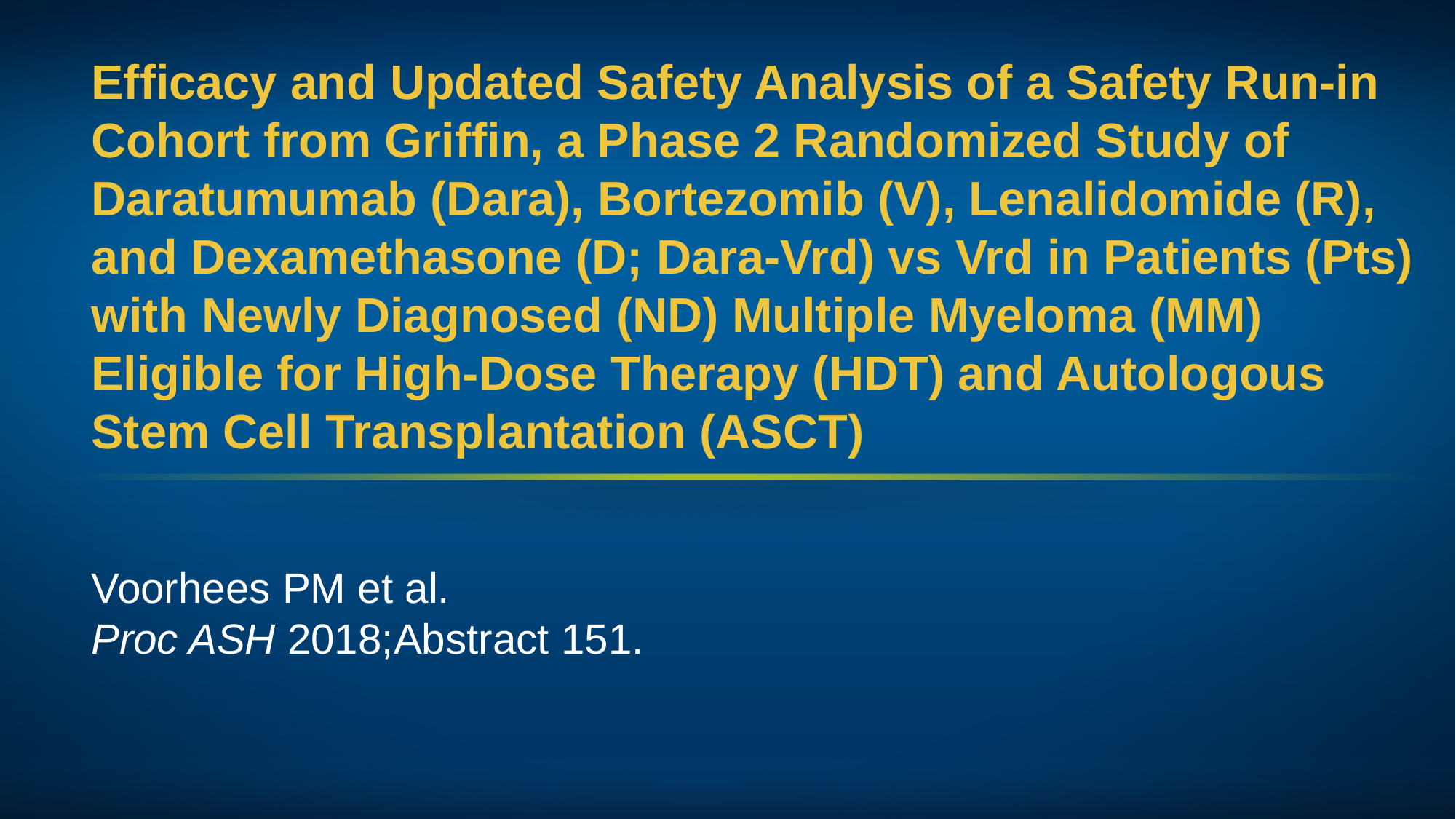

# Efficacy and Updated Safety Analysis of a Safety Run-in Cohort from Griffin, a Phase 2 Randomized Study of Daratumumab (Dara), Bortezomib (V), Lenalidomide (R), and Dexamethasone (D; Dara‐Vrd) vs Vrd in Patients (Pts) with Newly Diagnosed (ND) Multiple Myeloma (MM) Eligible for High‐Dose Therapy (HDT) and Autologous Stem Cell Transplantation (ASCT)
Voorhees PM et al.
Proc ASH 2018;Abstract 151.